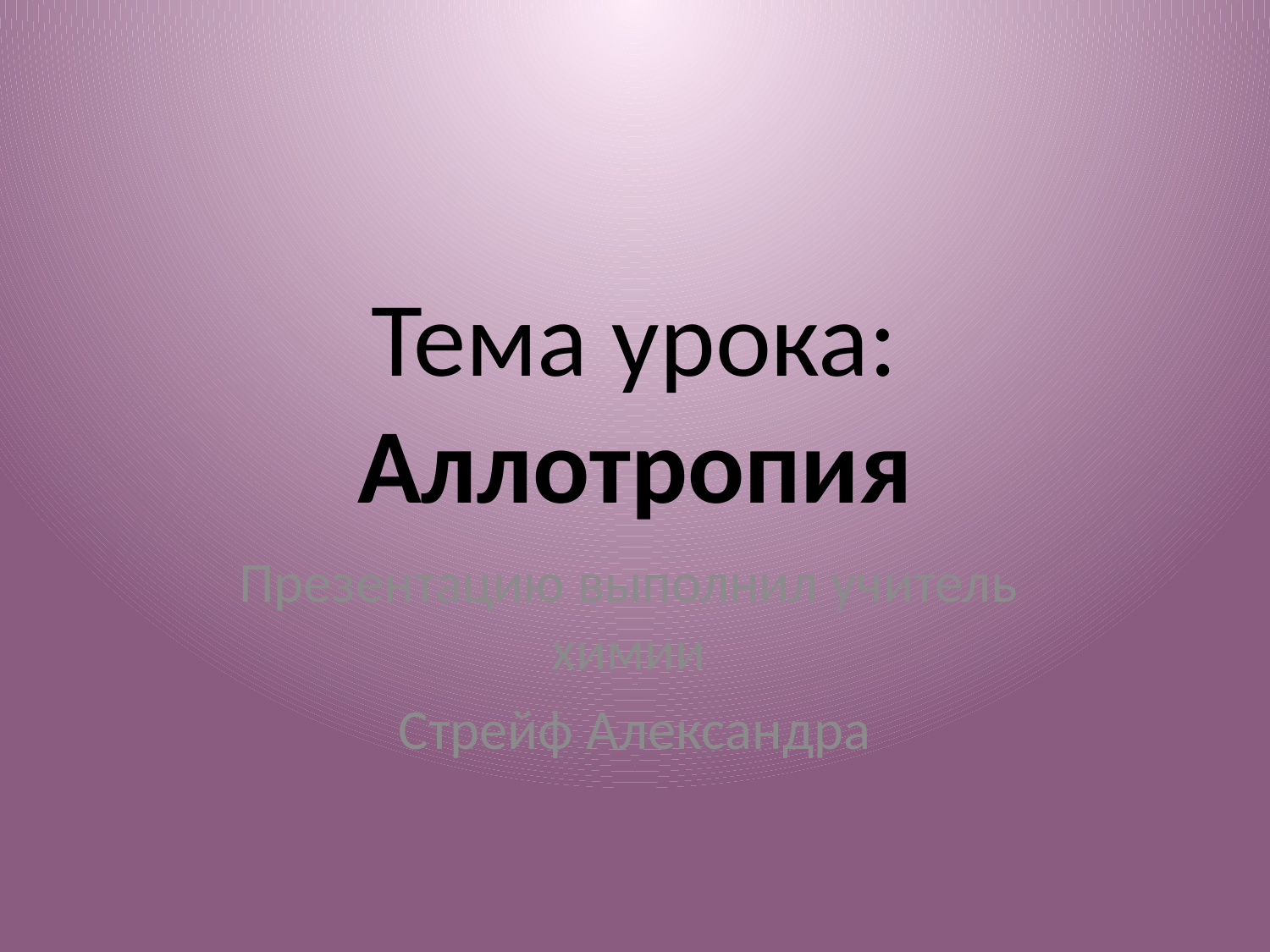

# Тема урока: Аллотропия
Презентацию выполнил учитель  химии
Стрейф Александра